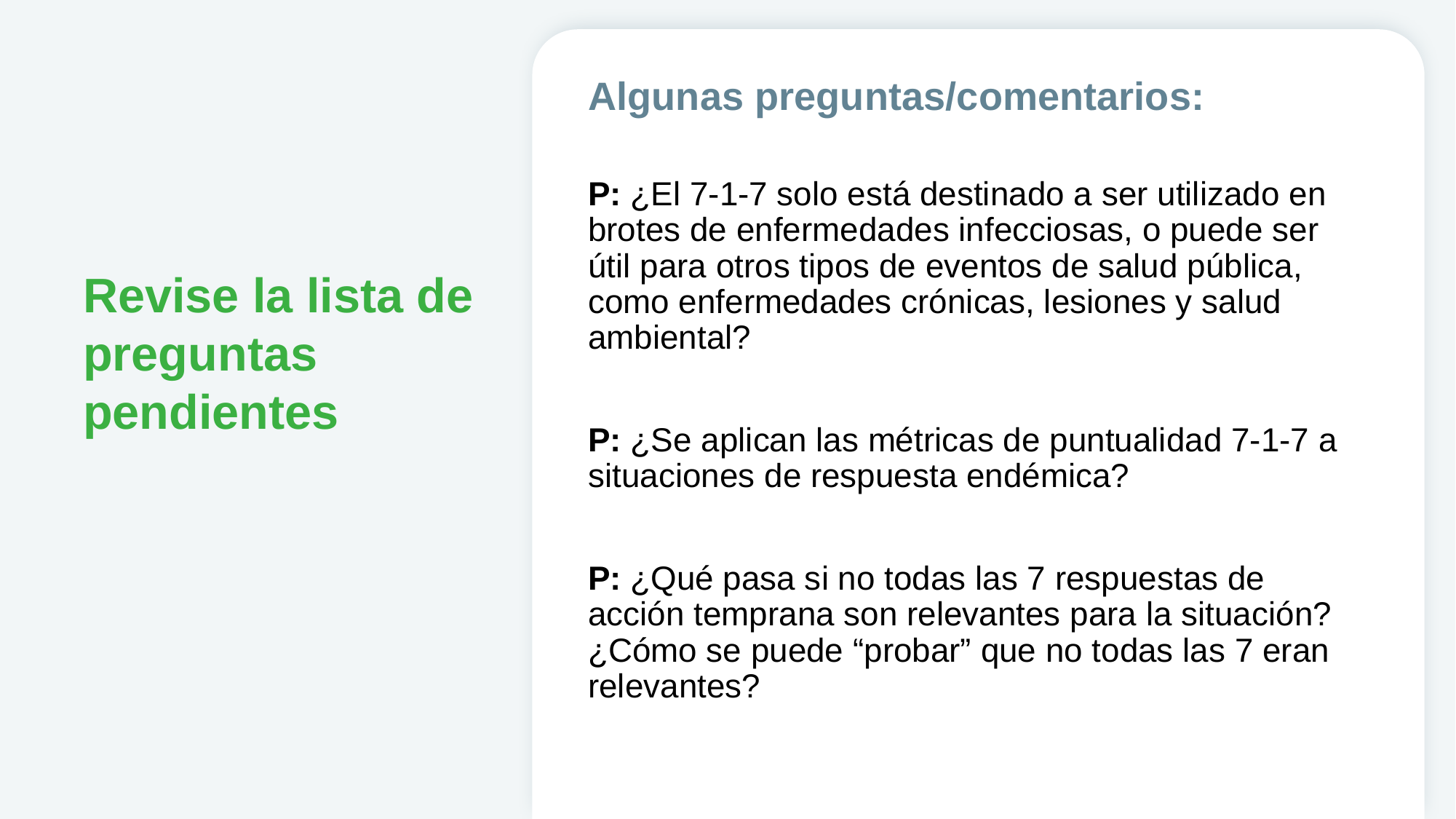

Algunas preguntas/comentarios:
P: ¿El 7-1-7 solo está destinado a ser utilizado en brotes de enfermedades infecciosas, o puede ser útil para otros tipos de eventos de salud pública, como enfermedades crónicas, lesiones y salud ambiental?

P: ¿Se aplican las métricas de puntualidad 7-1-7 a situaciones de respuesta endémica?

P: ¿Qué pasa si no todas las 7 respuestas de acción temprana son relevantes para la situación? ¿Cómo se puede “probar” que no todas las 7 eran relevantes?

# Revise la lista de preguntas pendientes